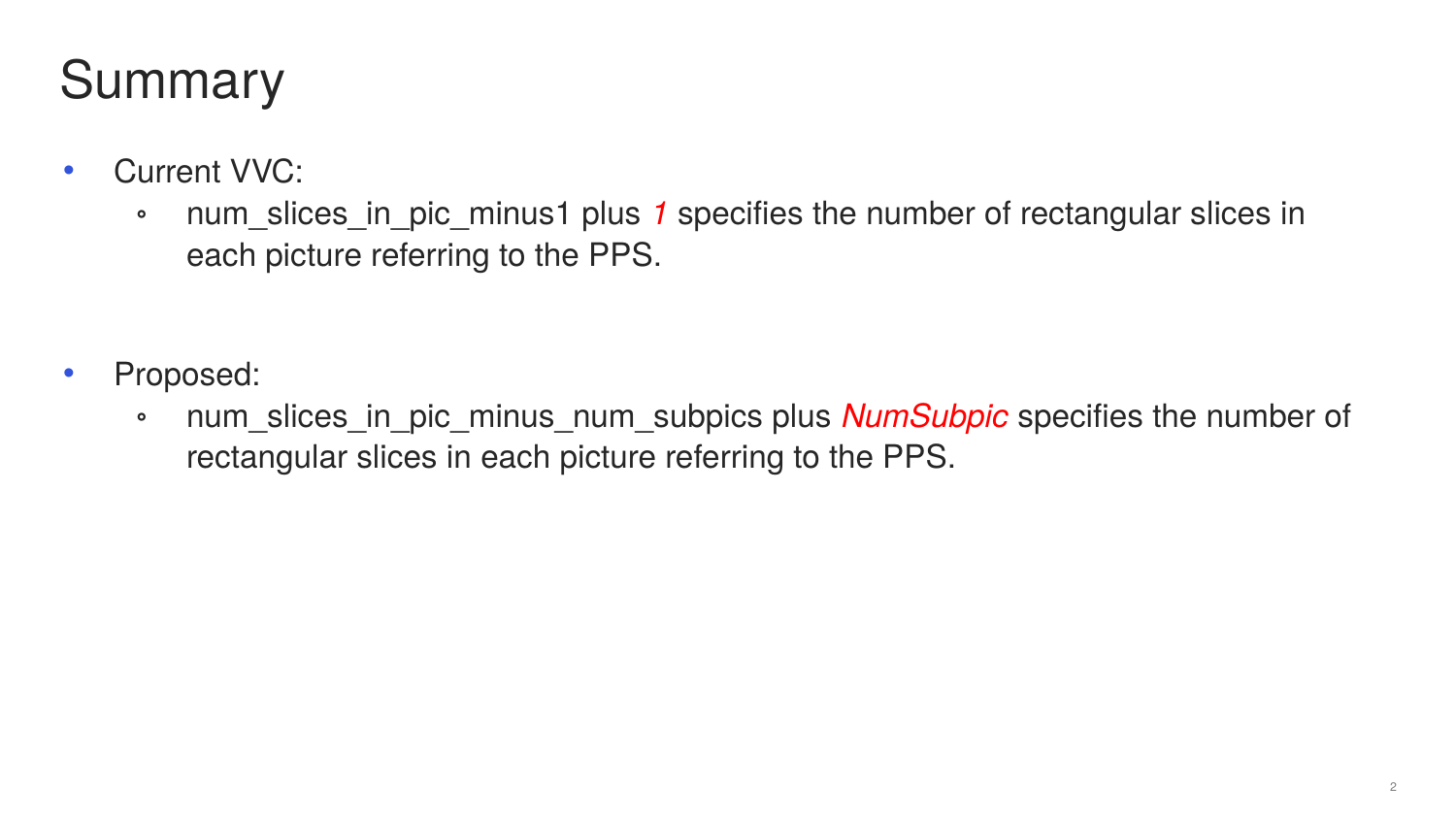

# Summary
Current VVC:
num_slices_in_pic_minus1 plus 1 specifies the number of rectangular slices in each picture referring to the PPS.

Proposed:
num_slices_in_pic_minus_num_subpics plus NumSubpic specifies the number of rectangular slices in each picture referring to the PPS.